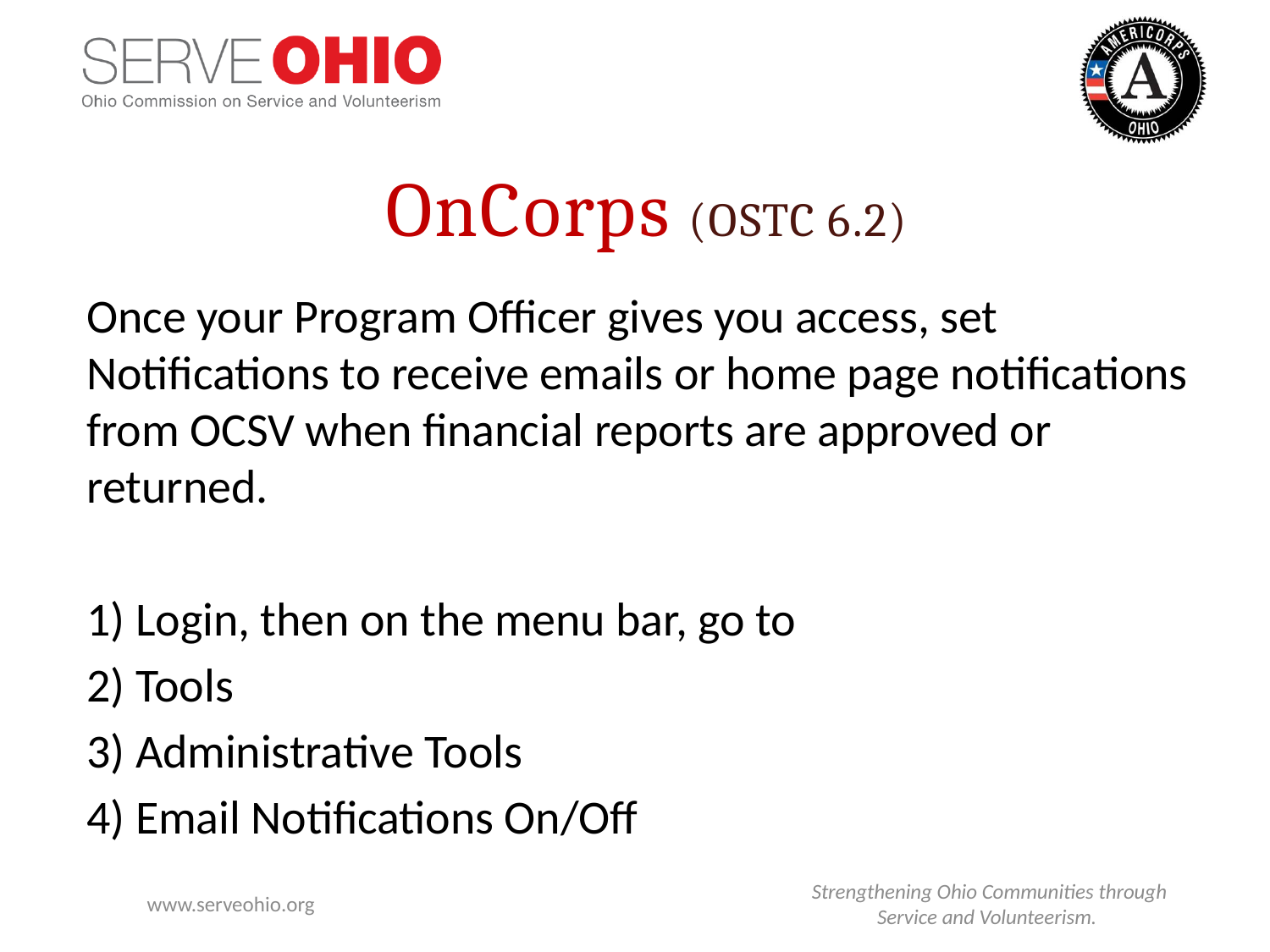

OnCorps (OSTC 6.2)
Once your Program Officer gives you access, set Notifications to receive emails or home page notifications from OCSV when financial reports are approved or returned.

1) Login, then on the menu bar, go to
2) Tools
3) Administrative Tools
4) Email Notifications On/Off
www.serveohio.org
Strengthening Ohio Communities through Service and Volunteerism.